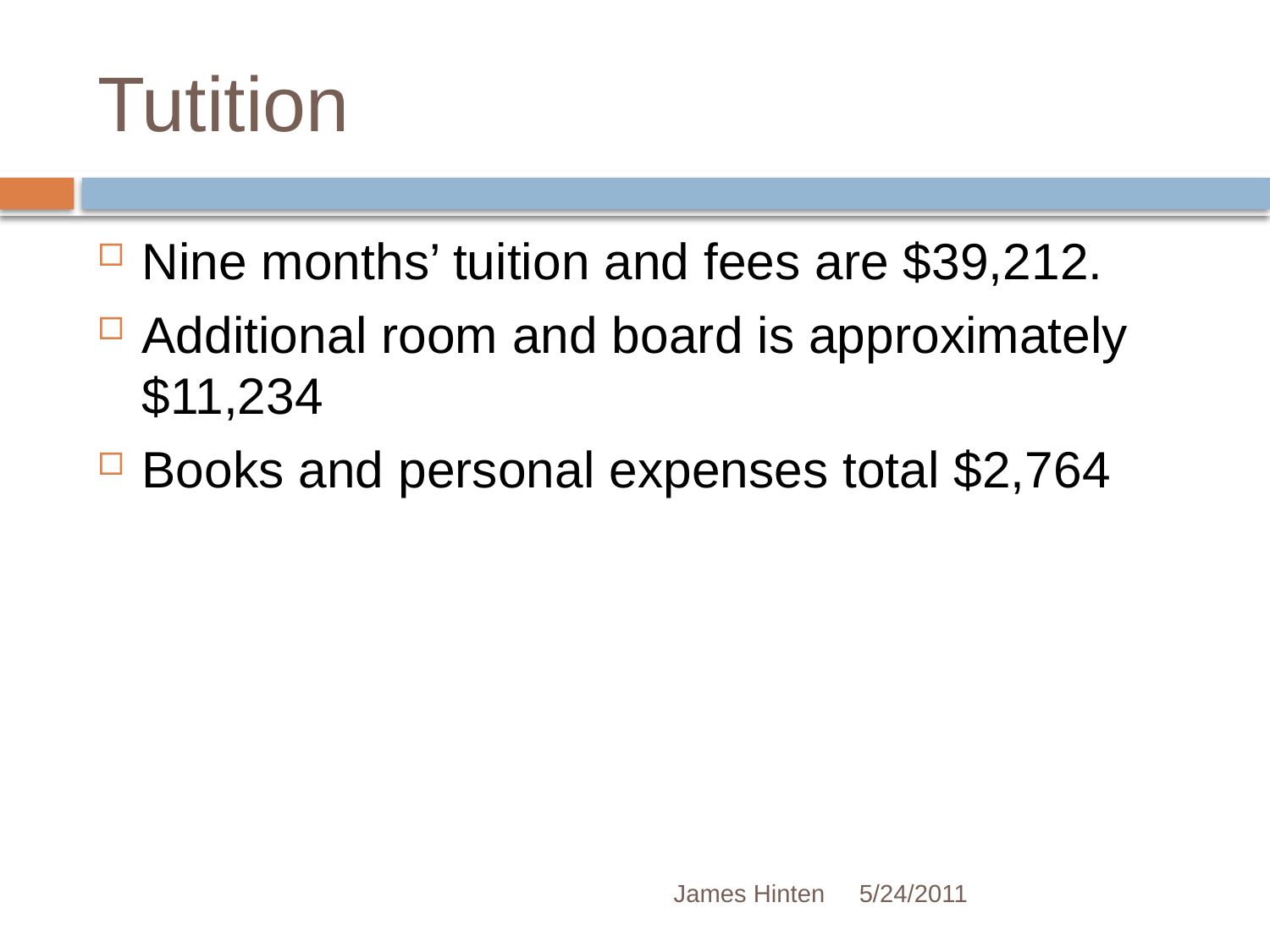

# Tutition
Nine months’ tuition and fees are $39,212.
Additional room and board is approximately $11,234
Books and personal expenses total $2,764
James Hinten
5/24/2011